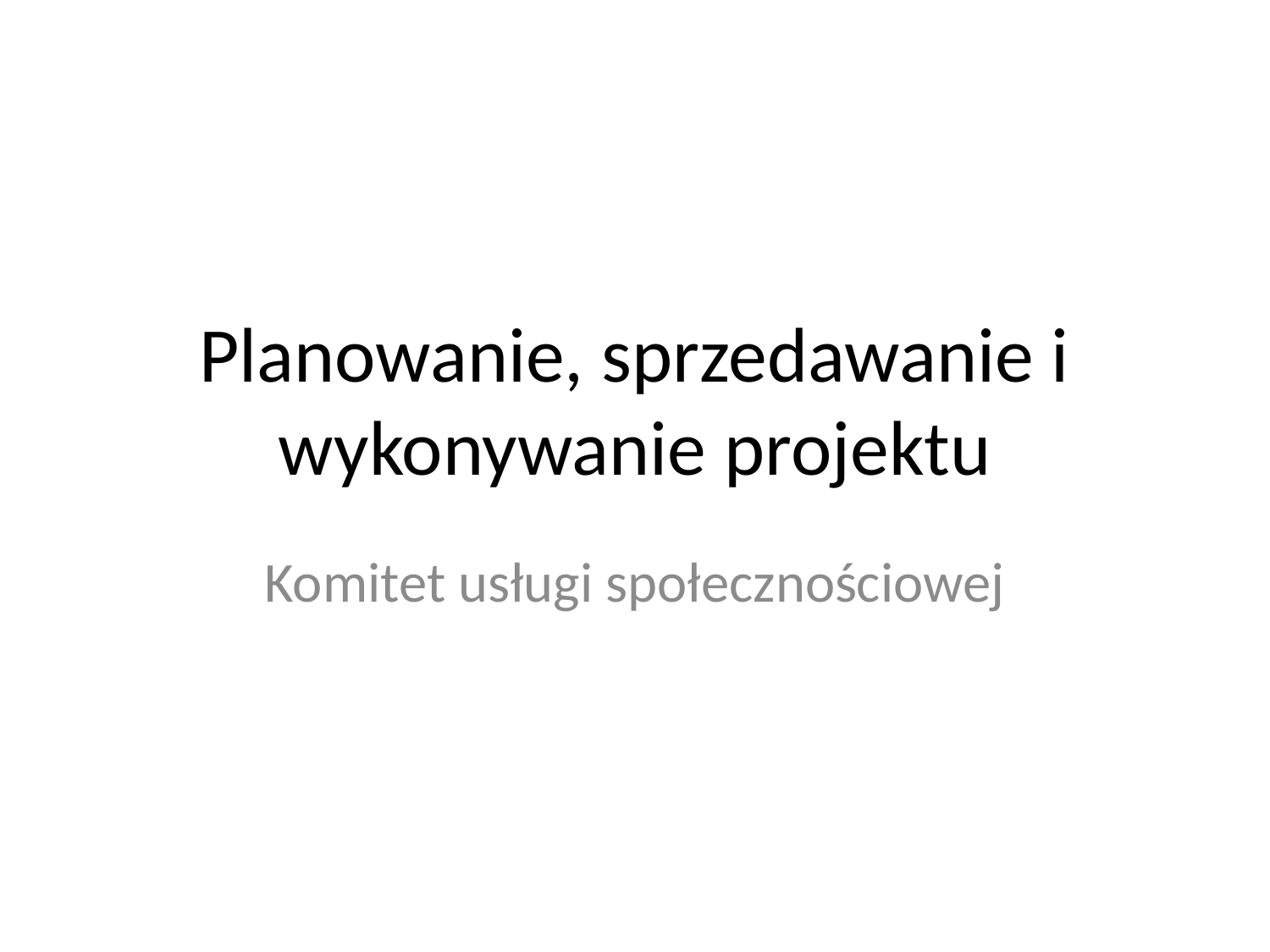

# Planowanie, sprzedawanie i wykonywanie projektu
Komitet usługi społecznościowej